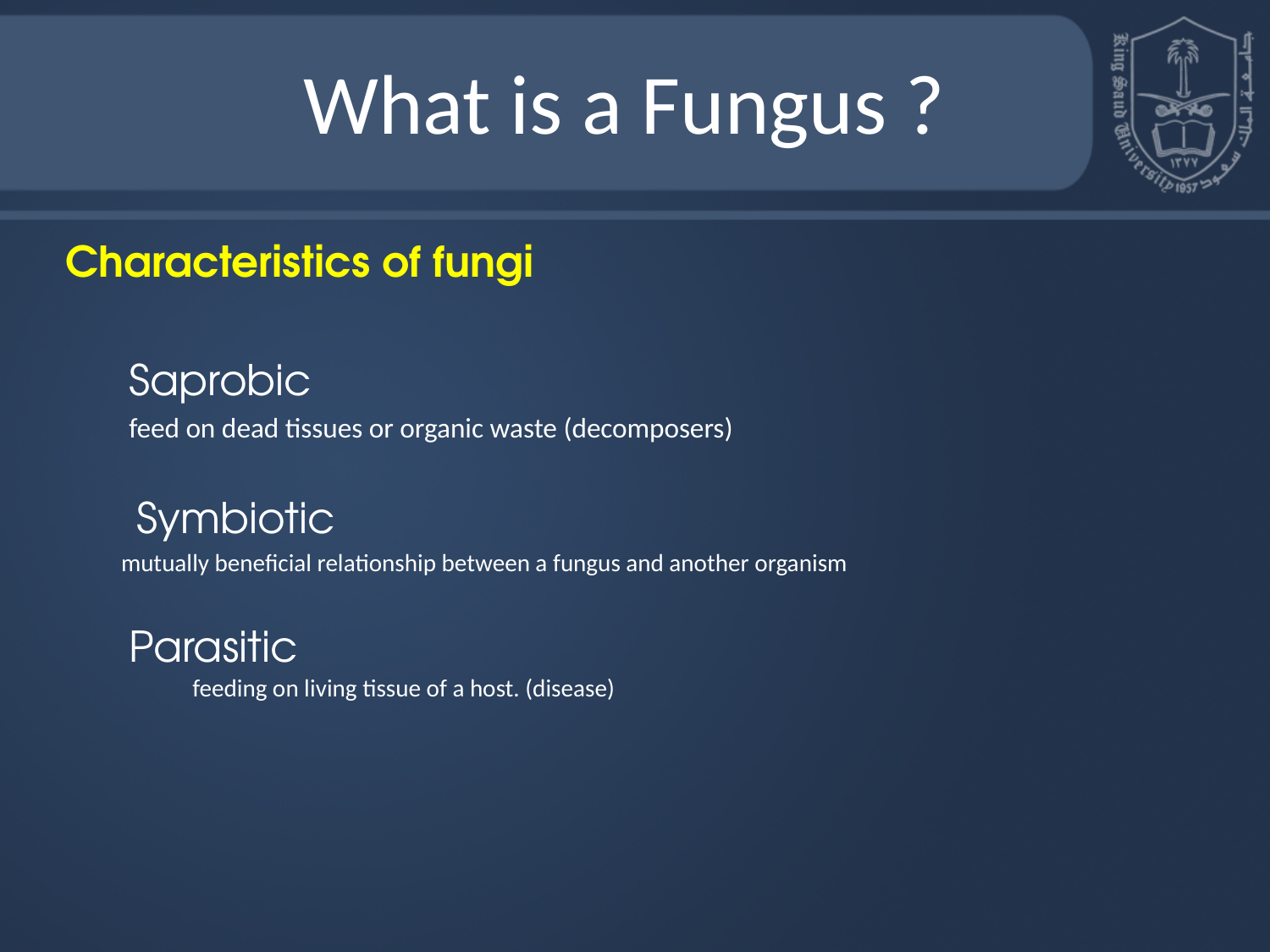

What is a Fungus ?

Characteristics of fungi

Saprobic
feed on dead tissues or organic waste (decomposers)

 Symbiotic
mutually beneficial relationship between a fungus and another organism

Parasitic
feeding on living tissue of a host. (disease)